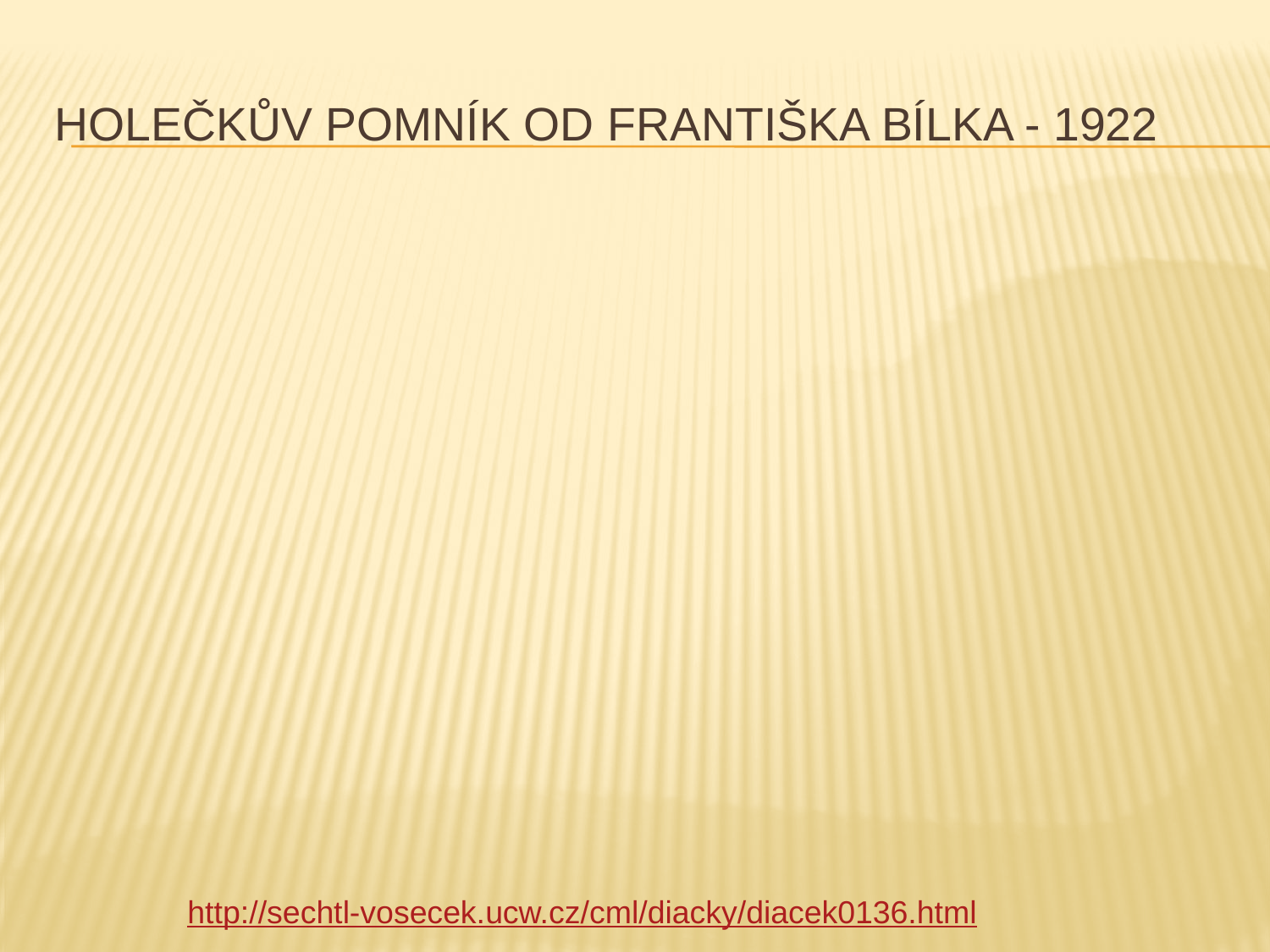

# Holečkův pomník od Františka Bílka - 1922

http://sechtl-vosecek.ucw.cz/cml/diacky/diacek0136.html